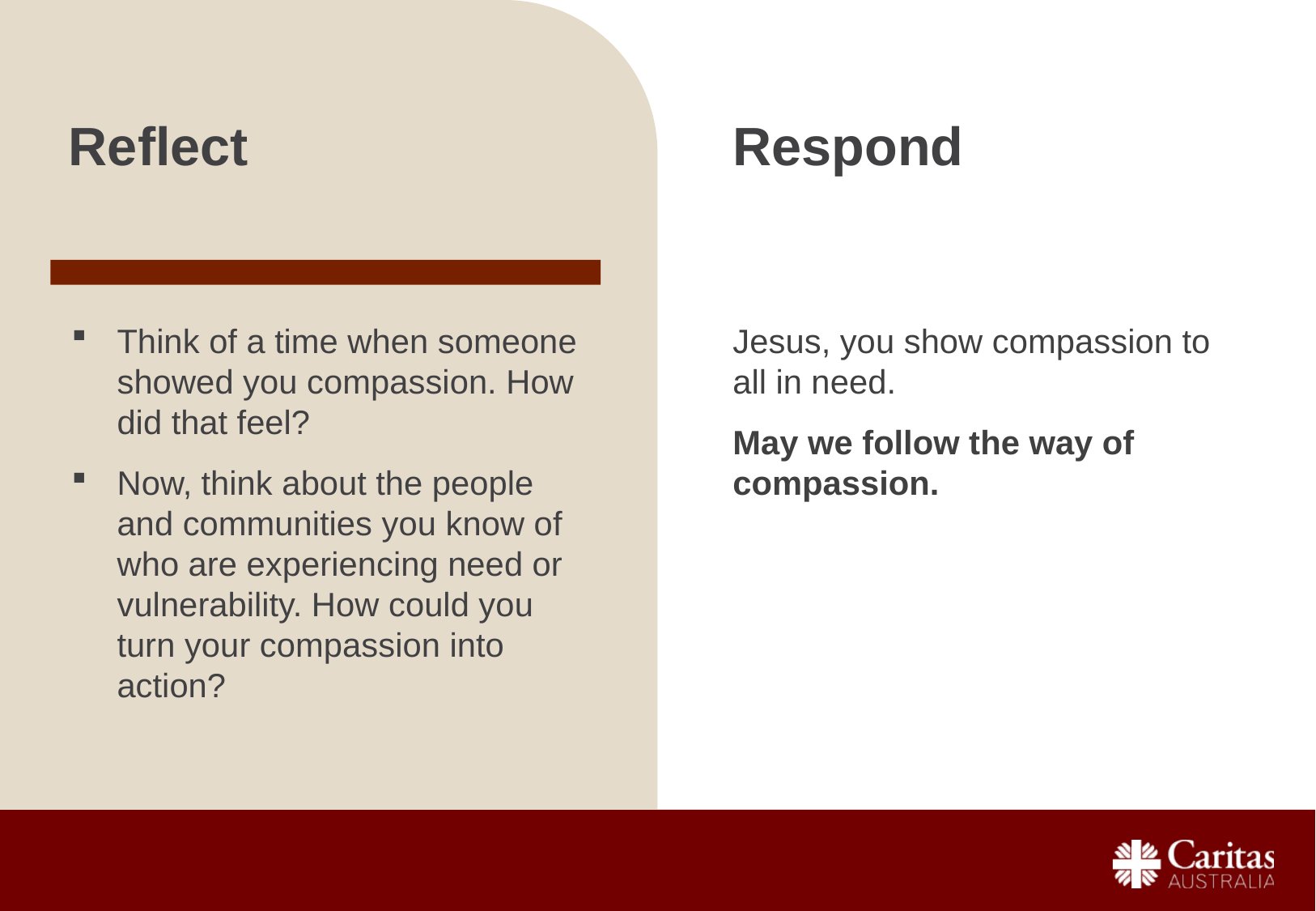

Respond
Reflect

Think of a time when someone showed you compassion. How did that feel?
Now, think about the people and communities you know of who are experiencing need or vulnerability. How could you turn your compassion into action?
Jesus, you show compassion to all in need.
May we follow the way of compassion.